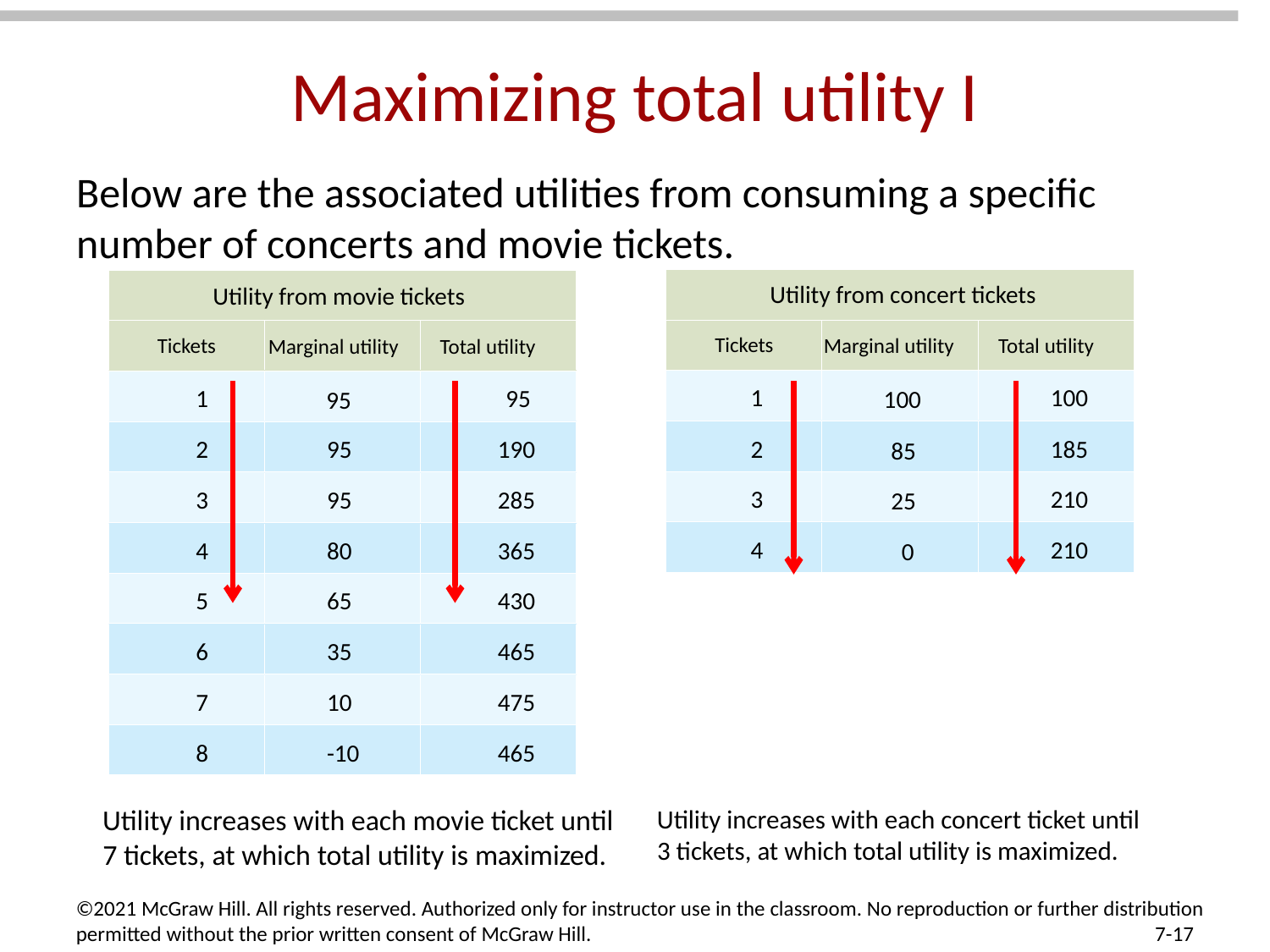

# Maximizing total utility I
Below are the associated utilities from consuming a specific number of concerts and movie tickets.

Utility from concert tickets
Utility from movie tickets

Tickets
Tickets
Marginal utility
Total utility
Marginal utility
Total utility

1
100
1
95
100
95

2
185
2
95
190
85

3
210
3
95
285
25

4
210
4
80
365
0

5
65
430

6
35
465

7
10
475

8
-10
465

Utility increases with each movie ticket until 7 tickets, at which total utility is maximized.
Utility increases with each concert ticket until 3 tickets, at which total utility is maximized.